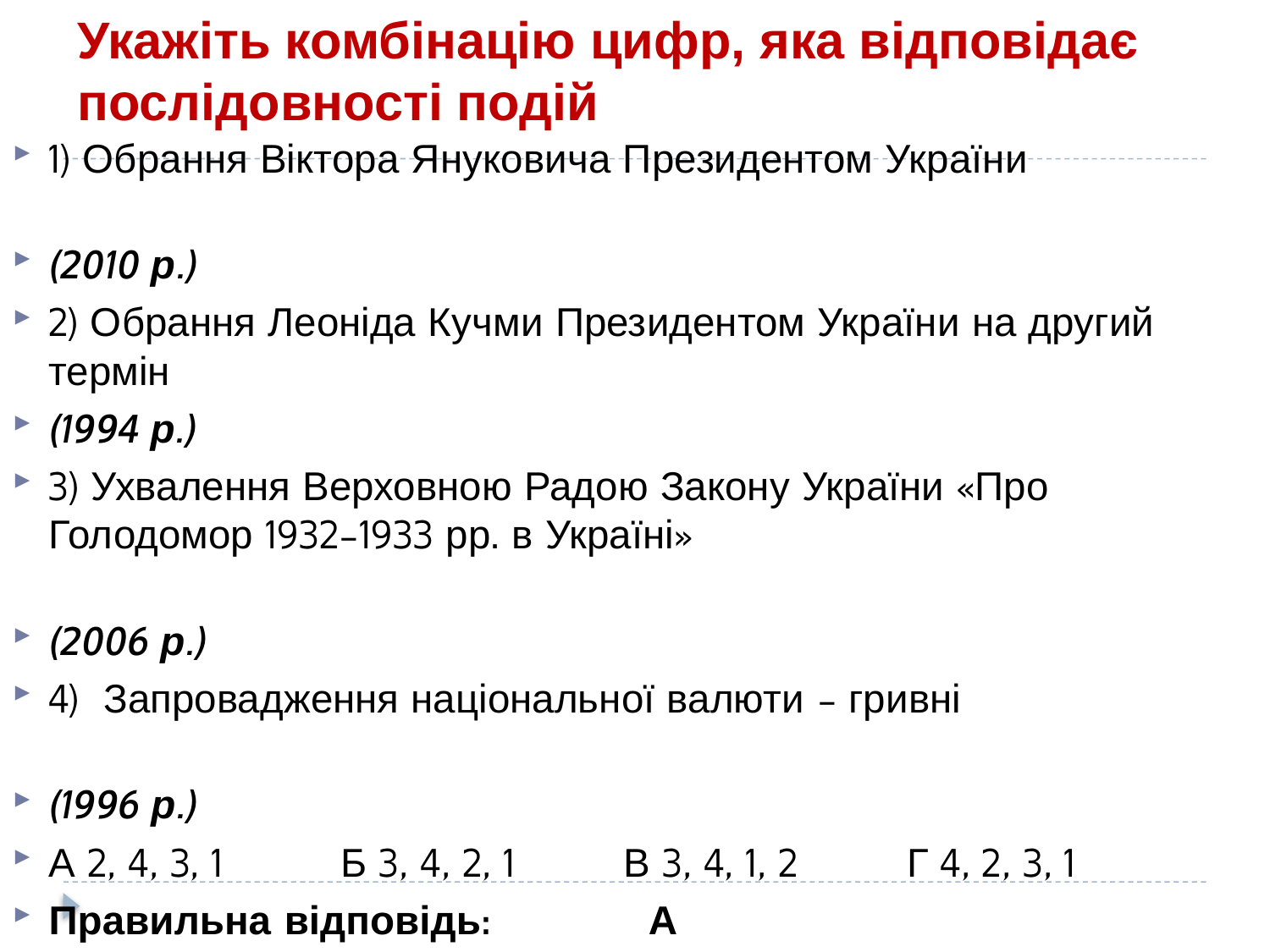

# Укажіть комбінацію цифр, яка відповідає послідовності подій
1) Обрання Віктора Януковича Президентом України
(2010 р.)
2) Обрання Леоніда Кучми Президентом України на другий термін
(1994 р.)
3) Ухвалення Верховною Радою Закону України «Про Голодомор 1932–1933 рр. в Україні»
(2006 р.)
4)  Запровадження національної валюти – гривні
(1996 р.)
А 2, 4, 3, 1         Б 3, 4, 2, 1         В 3, 4, 1, 2         Г 4, 2, 3, 1
Правильна відповідь:            А